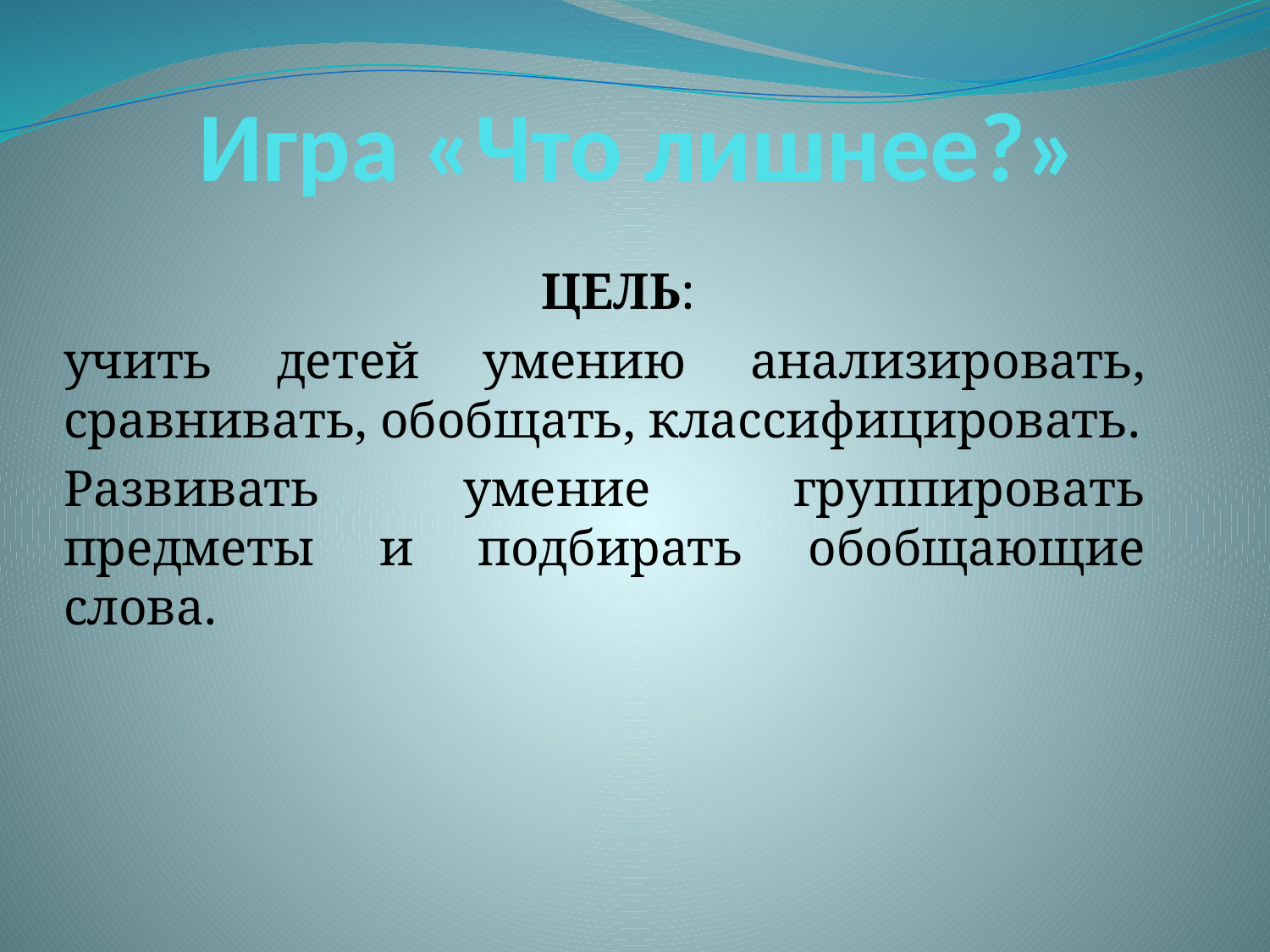

# Игра «Что лишнее?»
                                     ЦЕЛЬ:
учить детей умению анализировать, сравнивать, обобщать, классифицировать.
Развивать умение группировать предметы и подбирать обобщающие слова.